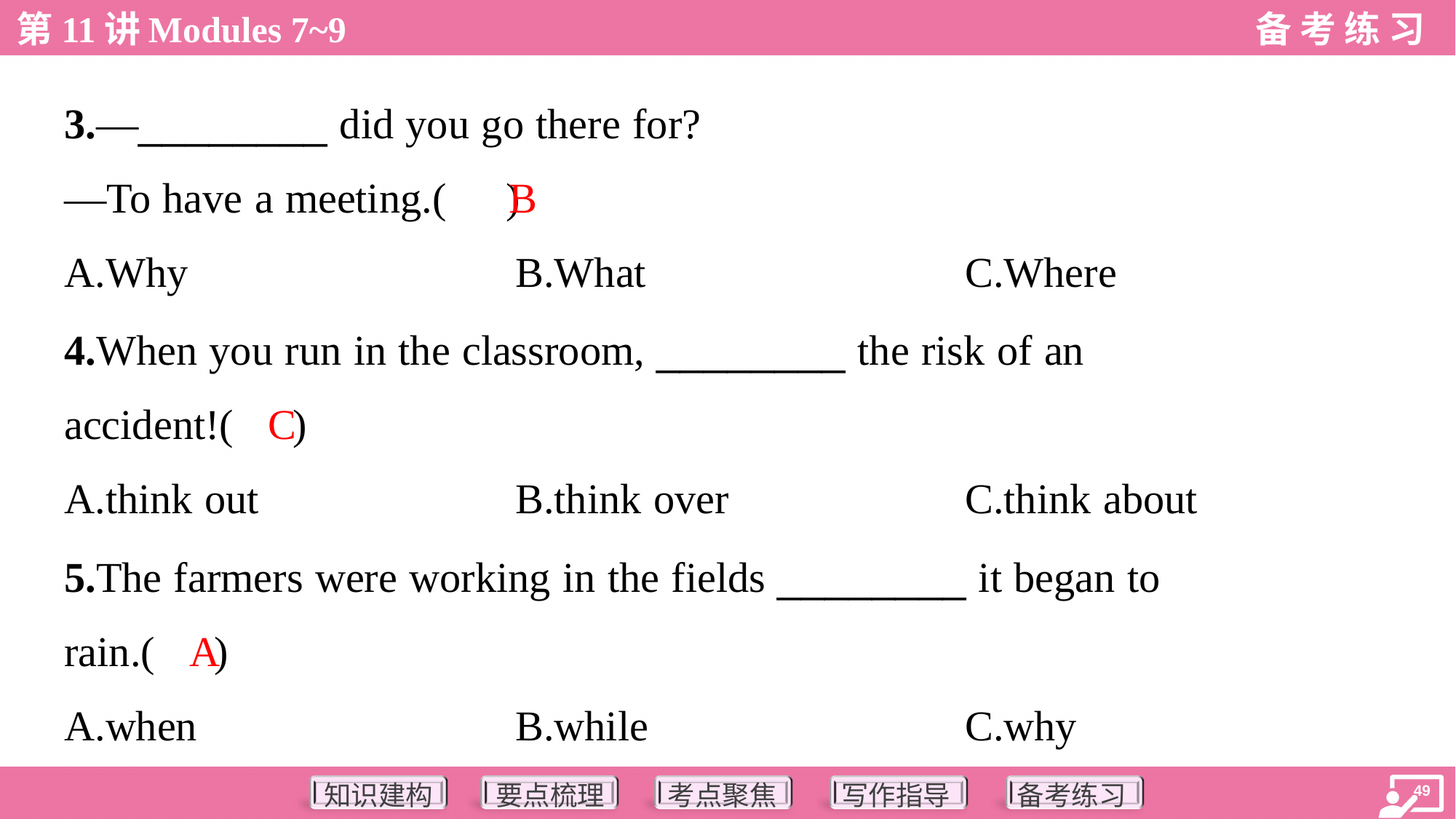

3.—________ did you go there for?
—To have a meeting.(     )
B
A.Why	B.What	C.Where
4.When you run in the classroom, ________ the risk of an
accident!(     )
C
A.think out	B.think over	C.think about
5.The farmers were working in the fields ________ it began to
rain.(     )
A
A.when	B.while	C.why